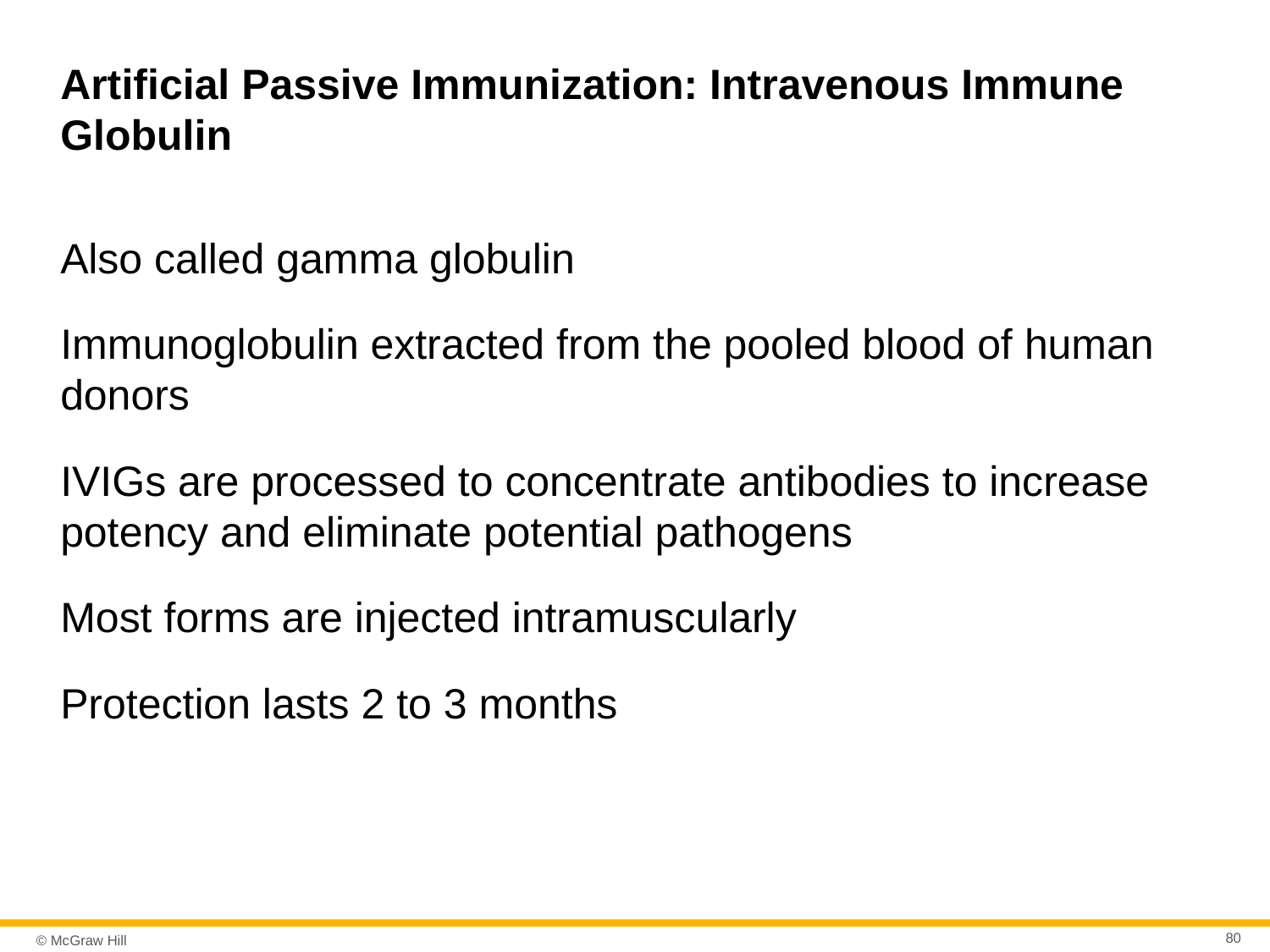

# Artificial Passive Immunization: Intravenous Immune Globulin
Also called gamma globulin
Immunoglobulin extracted from the pooled blood of human donors
IVIGs are processed to concentrate antibodies to increase potency and eliminate potential pathogens
Most forms are injected intramuscularly
Protection lasts 2 to 3 months